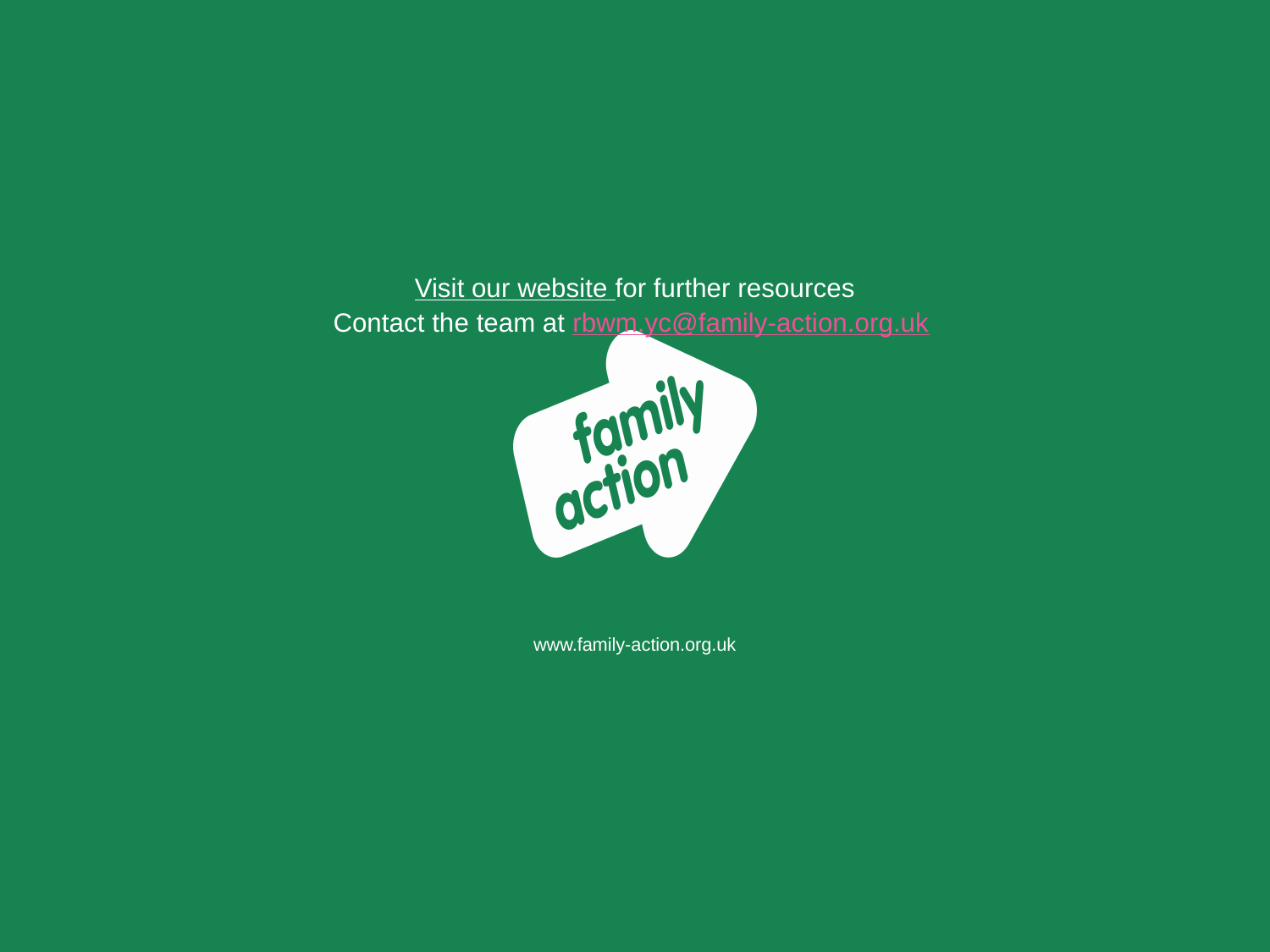

Visit our website for further resources
Contact the team at rbwm.yc@family-action.org.uk